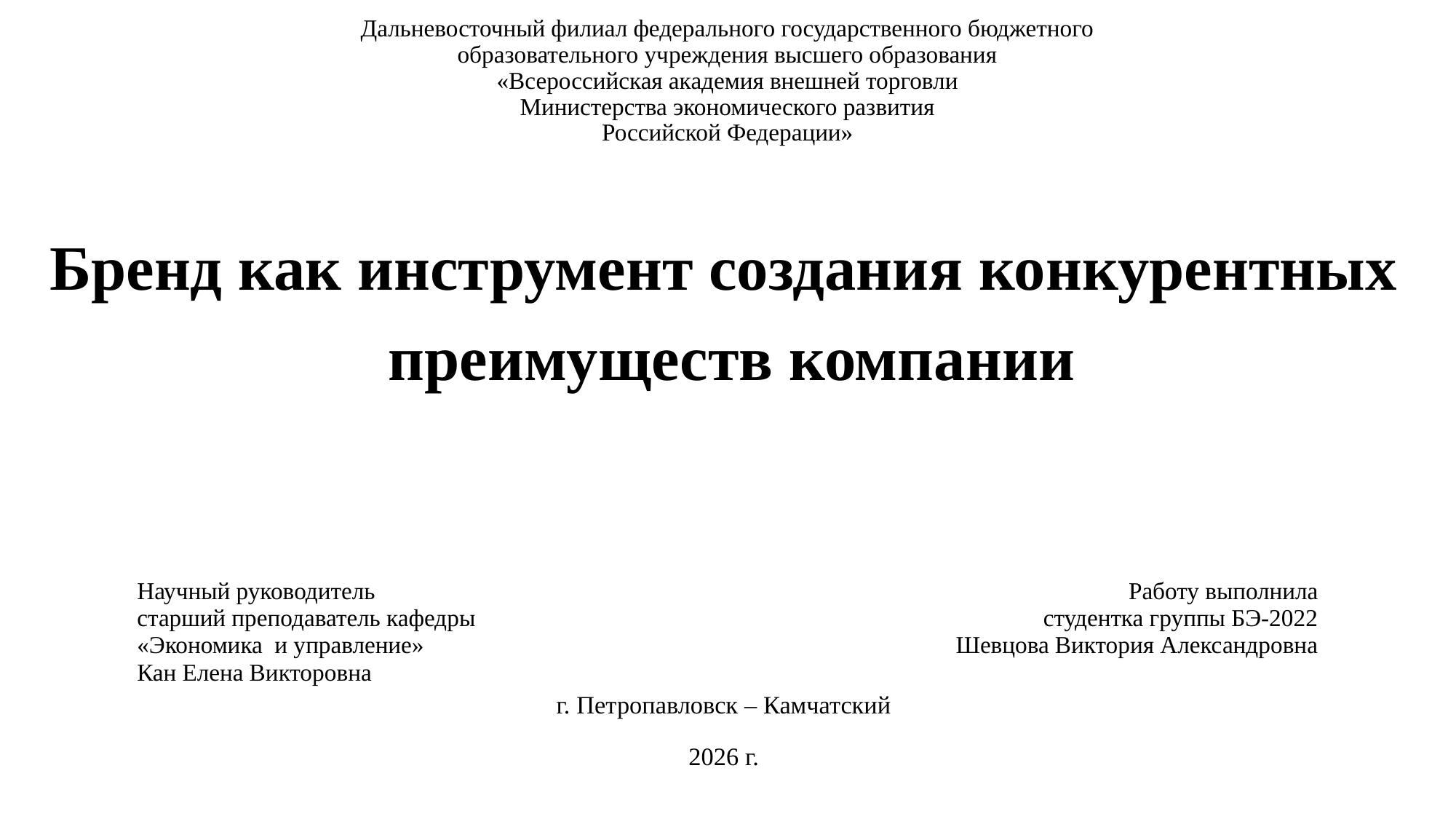

# Дальневосточный филиал федерального государственного бюджетного образовательного учреждения высшего образования «Всероссийская академия внешней торговли Министерства экономического развития Российской Федерации»
Бренд как инструмент создания конкурентных
 преимуществ компании

г. Петропавловск – Камчатский
2026 г.

| Научный руководитель старший преподаватель кафедры «Экономика и управление» Кан Елена Викторовна | Работу выполнила студентка группы БЭ-2022 Шевцова Виктория Александровна |
| --- | --- |